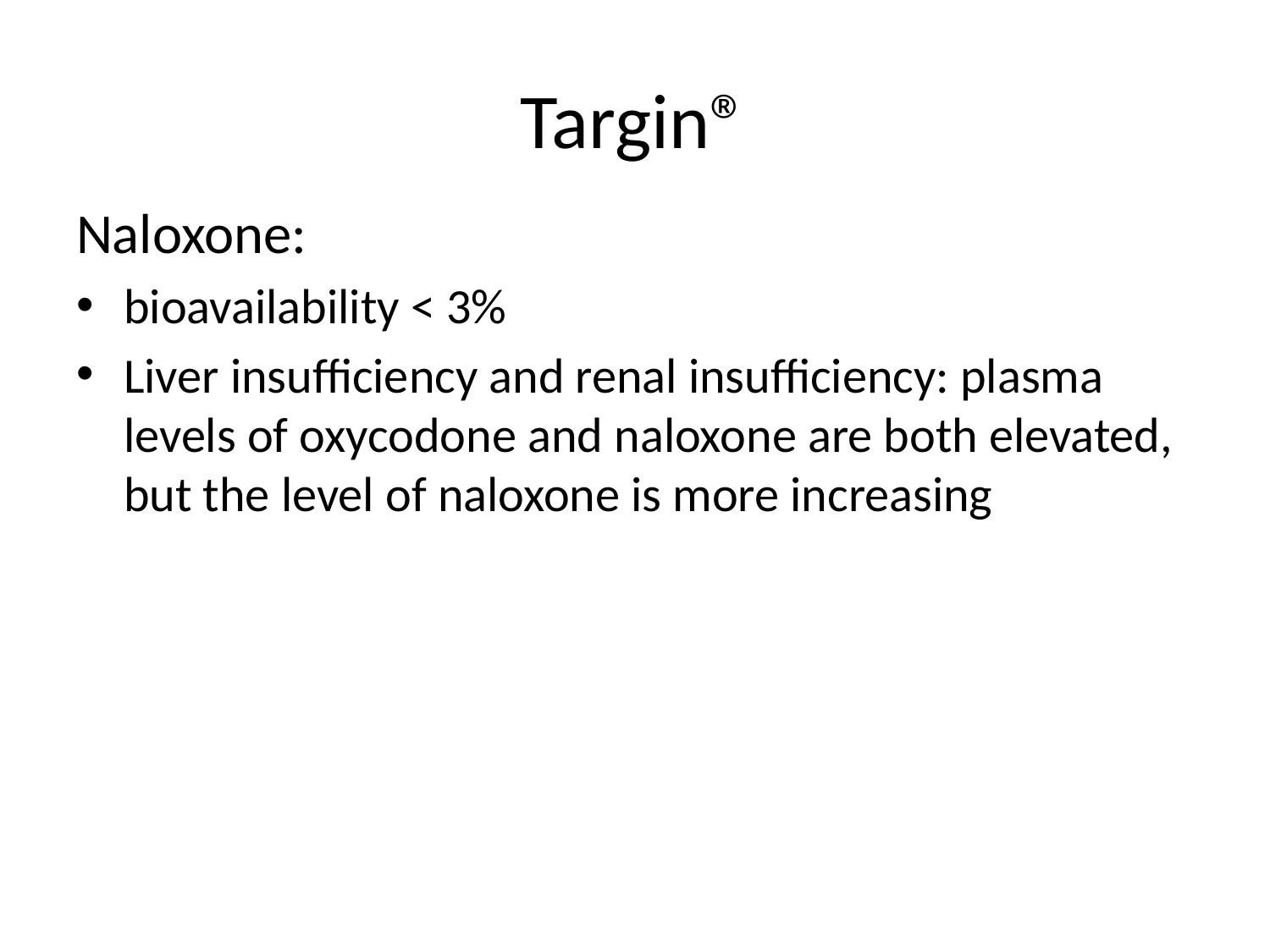

# Targin®
Naloxone:
bioavailability < 3%
Liver insufficiency and renal insufficiency: plasma levels of oxycodone and naloxone are both elevated, but the level of naloxone is more increasing